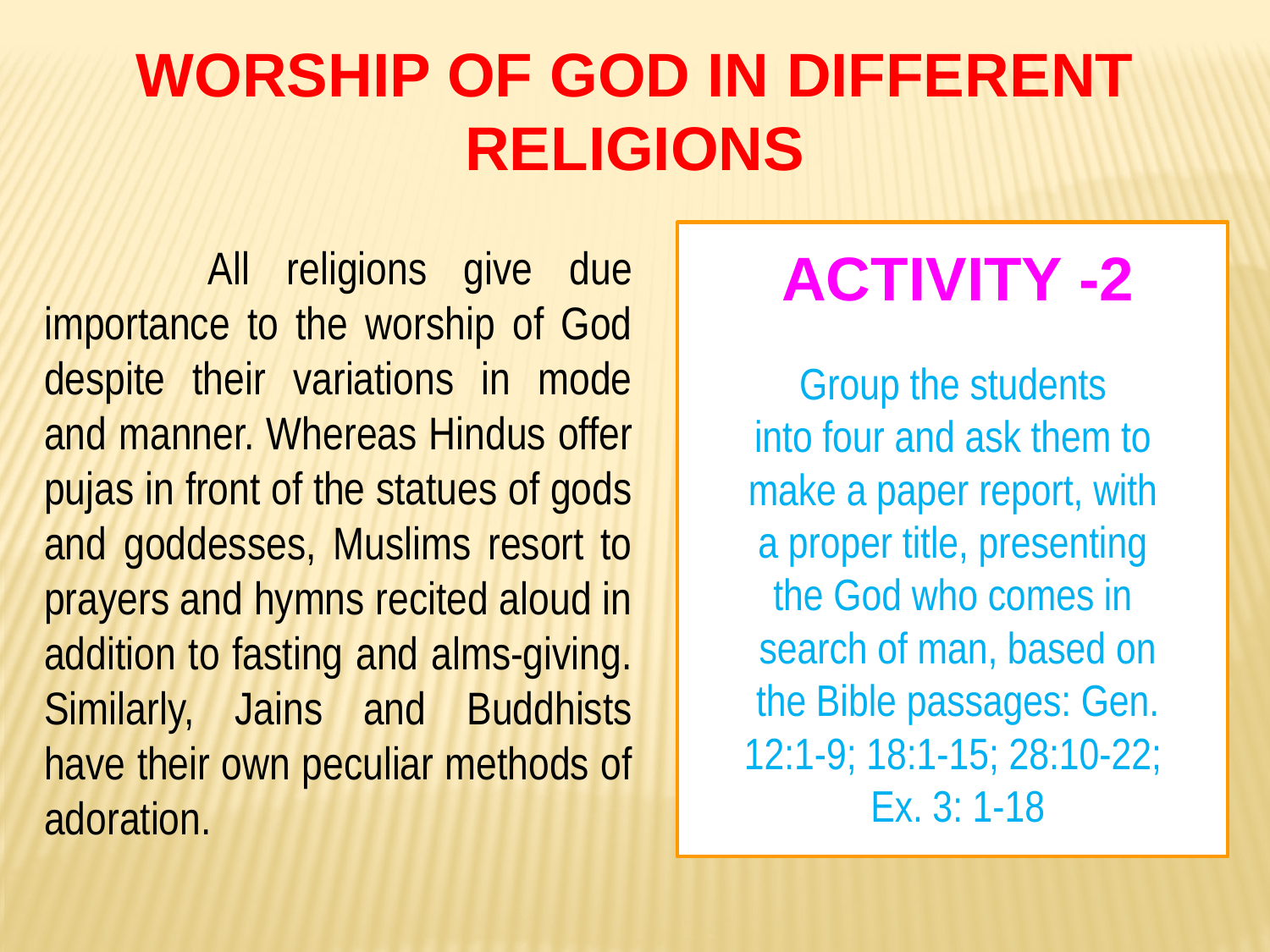

WORSHIP OF GOD IN DIFFERENT RELIGIONS

ACTIVITY -2

Group the students
into four and ask them to
make a paper report, with
a proper title, presenting
the God who comes in
search of man, based on the Bible passages: Gen. 12:1-9; 18:1-15; 28:10-22;
Ex. 3: 1-18
	 All religions give due importance to the worship of God despite their variations in mode and manner. Whereas Hindus offer pujas in front of the statues of gods and goddesses, Muslims resort to prayers and hymns recited aloud in addition to fasting and alms-giving. Similarly, Jains and Buddhists have their own peculiar methods of adoration.